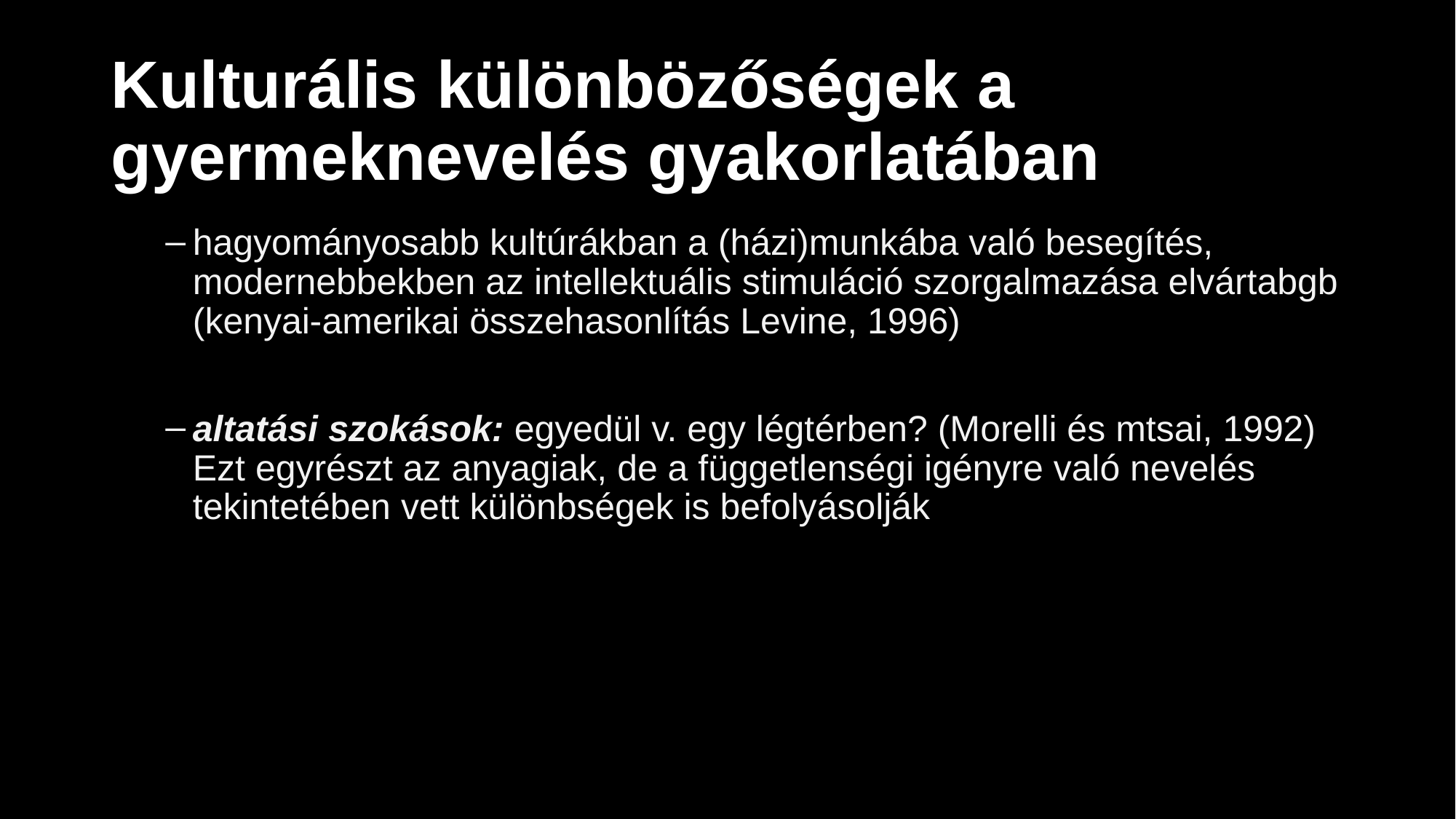

# Kulturális különbözőségek a gyermeknevelés gyakorlatában
hagyományosabb kultúrákban a (házi)munkába való besegítés, modernebbekben az intellektuális stimuláció szorgalmazása elvártabgb (kenyai-amerikai összehasonlítás Levine, 1996)

altatási szokások: egyedül v. egy légtérben? (Morelli és mtsai, 1992) Ezt egyrészt az anyagiak, de a függetlenségi igényre való nevelés tekintetében vett különbségek is befolyásolják